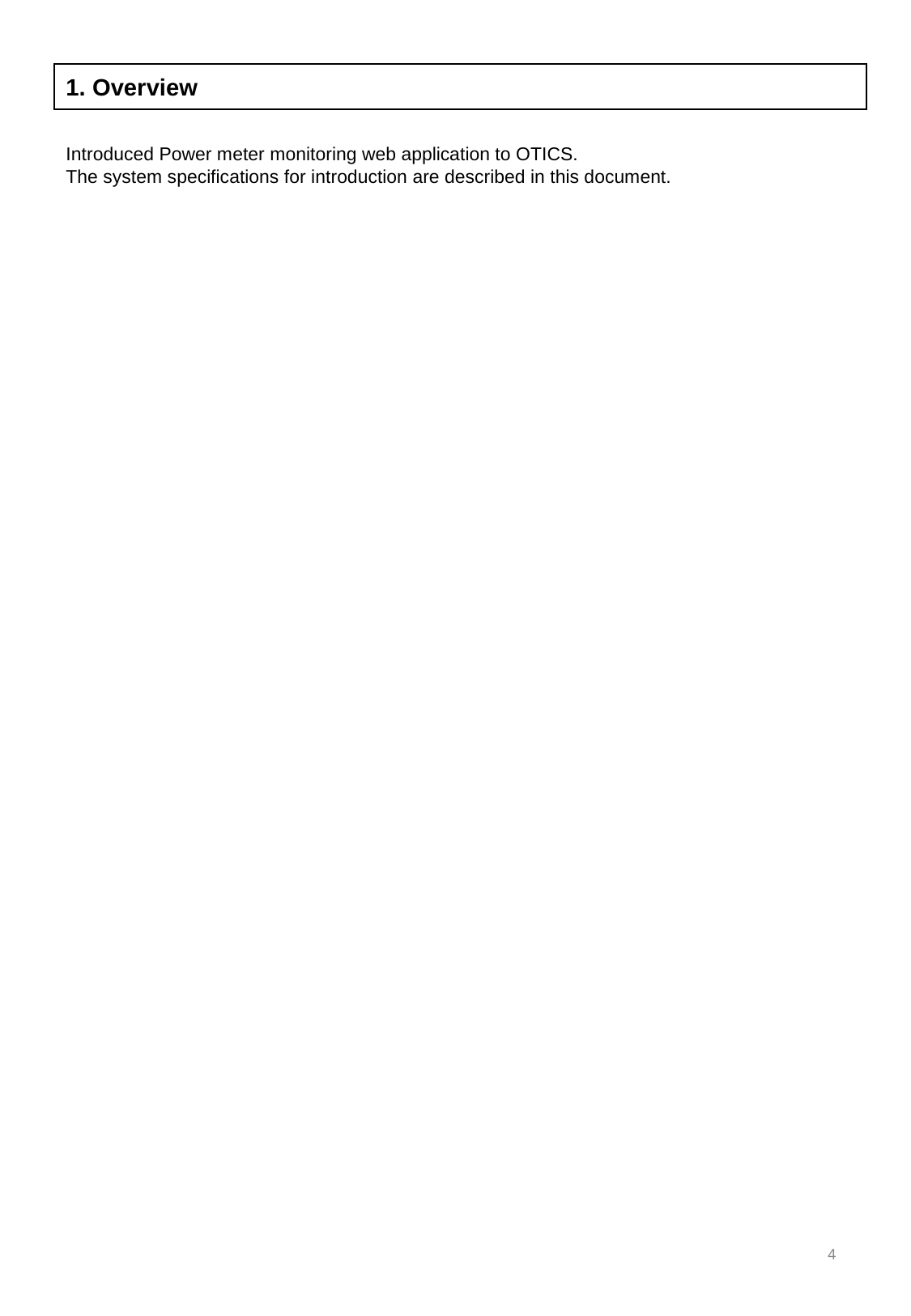

1. Overview
Introduced Power meter monitoring web application to OTICS.
The system specifications for introduction are described in this document.
4